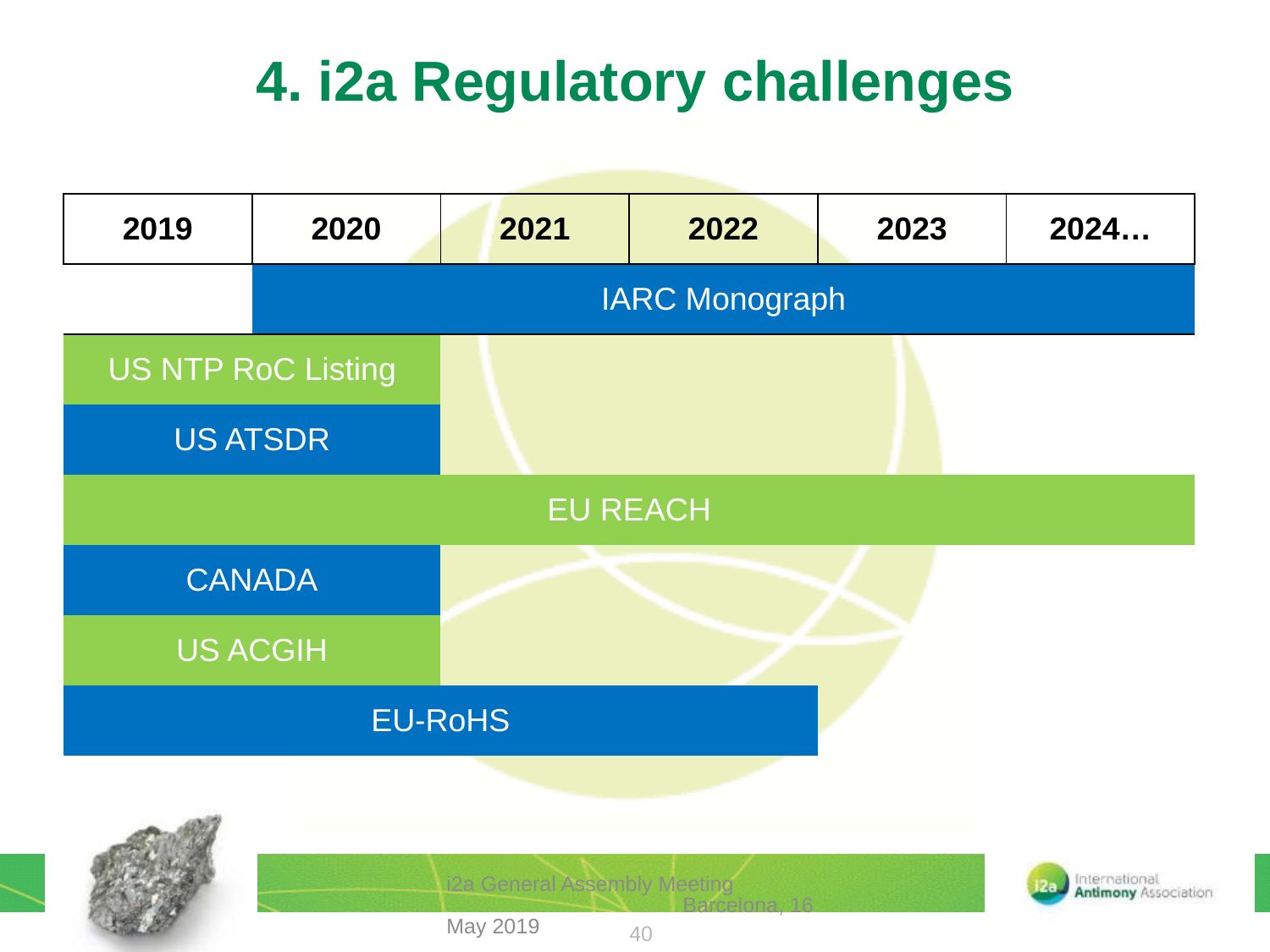

# 4. i2a Regulatory challenges
| 2019 | 2020 | 2021 | 2022 | 2023 | 2024… |
| --- | --- | --- | --- | --- | --- |
|  | IARC Monograph |  |  |  |  |
| US NTP RoC Listing |  |  |  |  |  |
| US ATSDR |  |  |  |  |  |
| EU REACH |  |  |  |  |  |
| CANADA |  |  |  |  |  |
| US ACGIH |  |  |  |  |  |
| EU-RoHS |  |  |  |  |  |
i2a General Assembly Meeting                                                       Barcelona, 16 May 2019
40